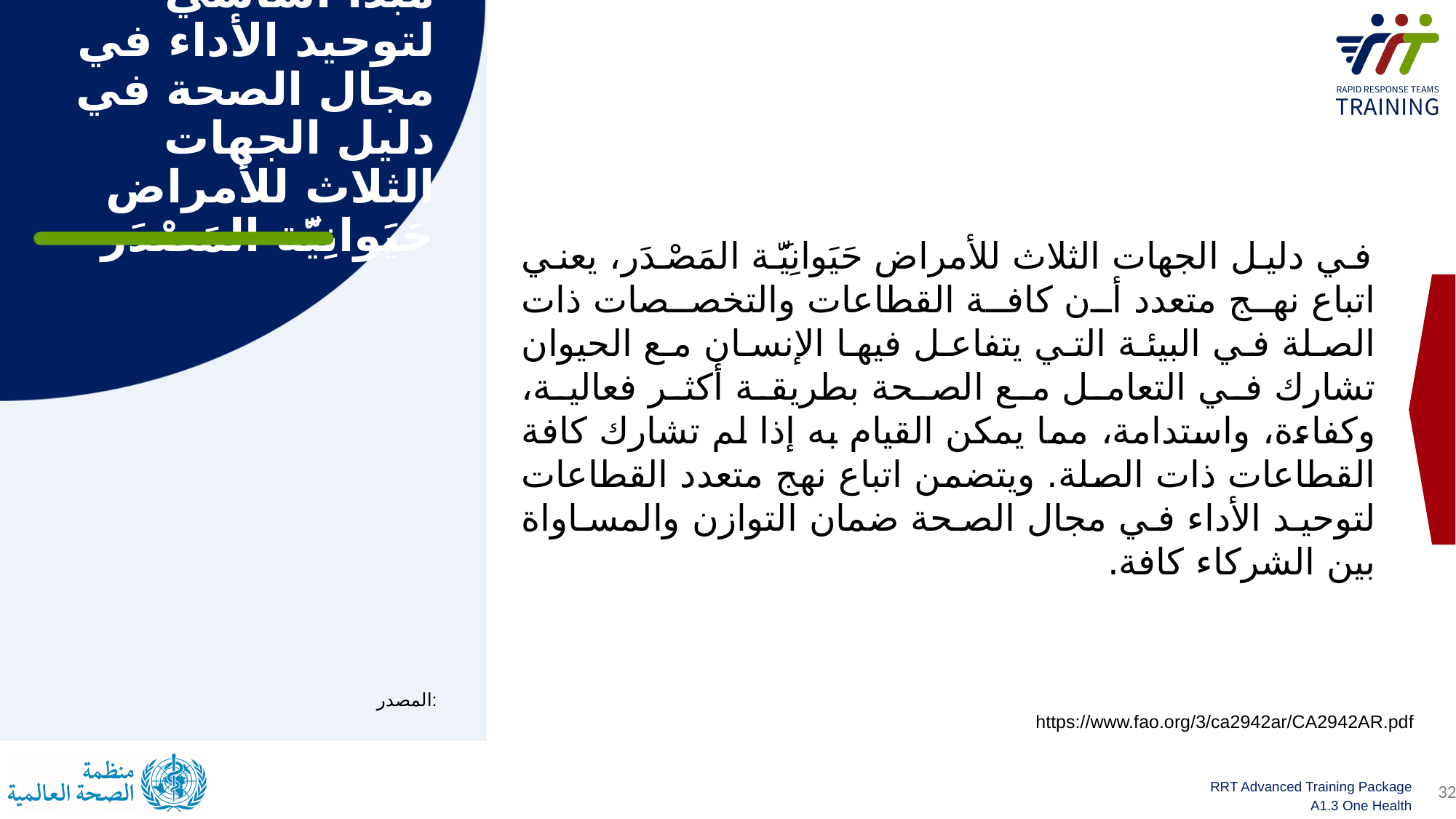

# مبدأ أساسي لتوحيد الأداء في مجال الصحة في دليل الجهات الثلاث للأمراض حَيَوانِيَّة المَصْدَر
في دليل الجهات الثلاث للأمراض حَيَوانِيَّة المَصْدَر، يعني اتباع نهج متعدد أن كافة القطاعات والتخصصات ذات الصلة في البيئة التي يتفاعل فيها الإنسان مع الحيوان تشارك في التعامل مع الصحة بطريقة أكثر فعالية، وكفاءة، واستدامة، مما يمكن القيام به إذا لم تشارك كافة القطاعات ذات الصلة. ويتضمن اتباع نهج متعدد القطاعات لتوحيد الأداء في مجال الصحة ضمان التوازن والمساواة بين الشركاء كافة.

المصدر:
https://www.fao.org/3/ca2942ar/CA2942AR.pdf
32